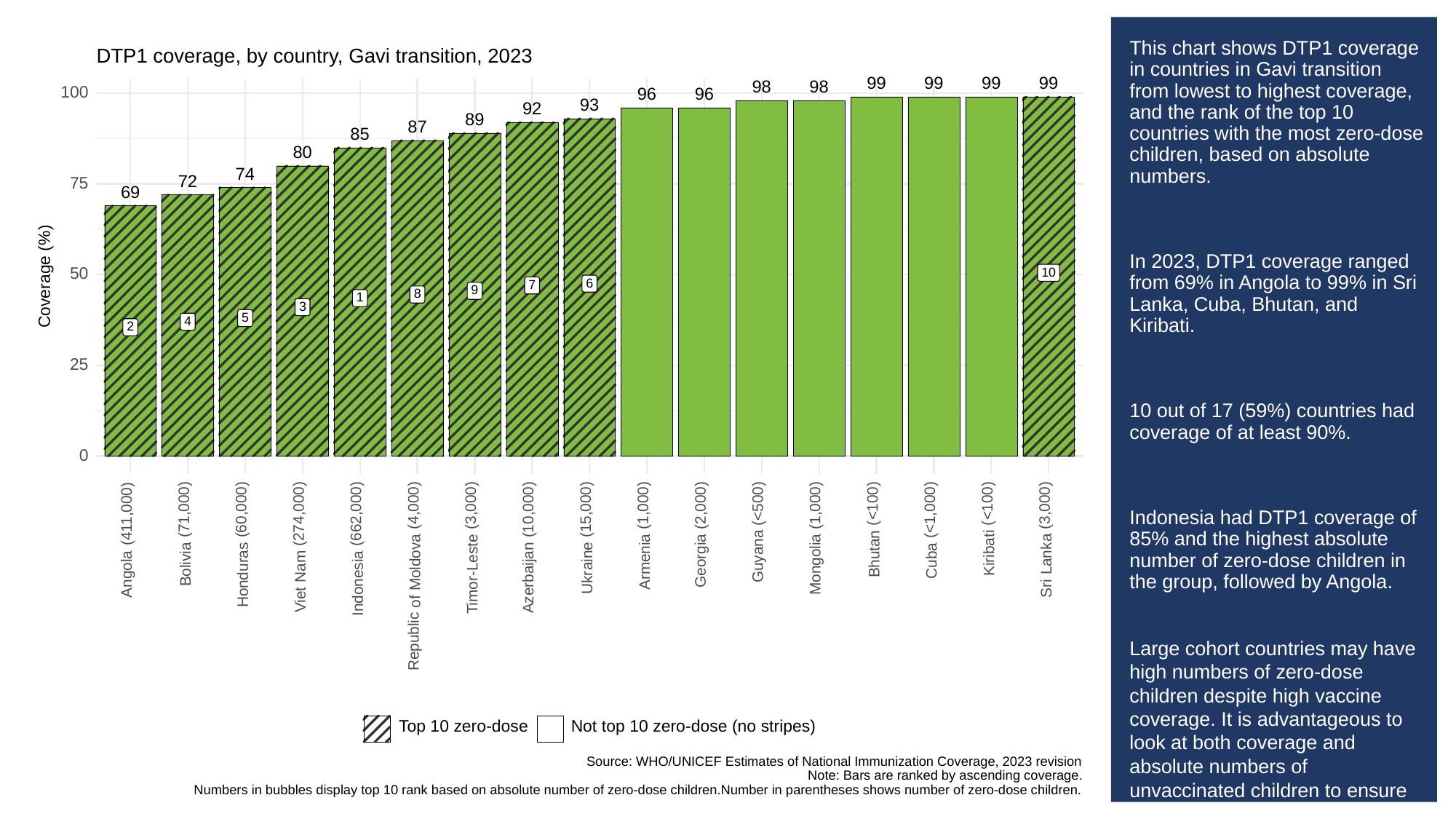

# This chart shows DTP1 coverage in countries in Gavi transition from lowest to highest coverage, and the rank of the top 10 countries with the most zero-dose children, based on absolute numbers.

In 2023, DTP1 coverage ranged from 69% in Angola to 99% in Sri Lanka, Cuba, Bhutan, and Kiribati.

10 out of 17 (59%) countries had coverage of at least 90%.

Indonesia had DTP1 coverage of 85% and the highest absolute number of zero-dose children in the group, followed by Angola.

Large cohort countries may have high numbers of zero-dose children despite high vaccine coverage. It is advantageous to look at both coverage and absolute numbers of unvaccinated children to ensure vulnerable countries with small birth cohorts are not missed.

DTP1 coverage, by country, Gavi transition, 2023
99
99
99
99

98
98
100
96
96

93

92

89

87

85

80

74

72

75

69

10
50
Coverage (%)

6

7

9

8

1

3

5

4

2

25

0

(<500)
(<100)
(<100)
(4,000)
(3,000)
(1,000)
(2,000)
(1,000)
(3,000)
(71,000)
(60,000)
(10,000)
(15,000)
(<1,000)
(411,000)
(274,000)
(662,000)
Kiribati
Bhutan
Lanka
Guyana
Georgia
Cuba
Armenia
Moldova
Mongolia
Bolivia
Nam
Ukraine
Angola
Timor-Leste
Honduras
Azerbaijan
Indonesia
Sri
Viet
of
Republic

Not top 10 zero-dose (no stripes)
Top 10 zero-dose

Source: WHO/UNICEF Estimates of National Immunization Coverage, 2023 revision
Note: Bars are ranked by ascending coverage.
Numbers in bubbles display top 10 rank based on absolute number of zero-dose children.Number in parentheses shows number of zero-dose children.